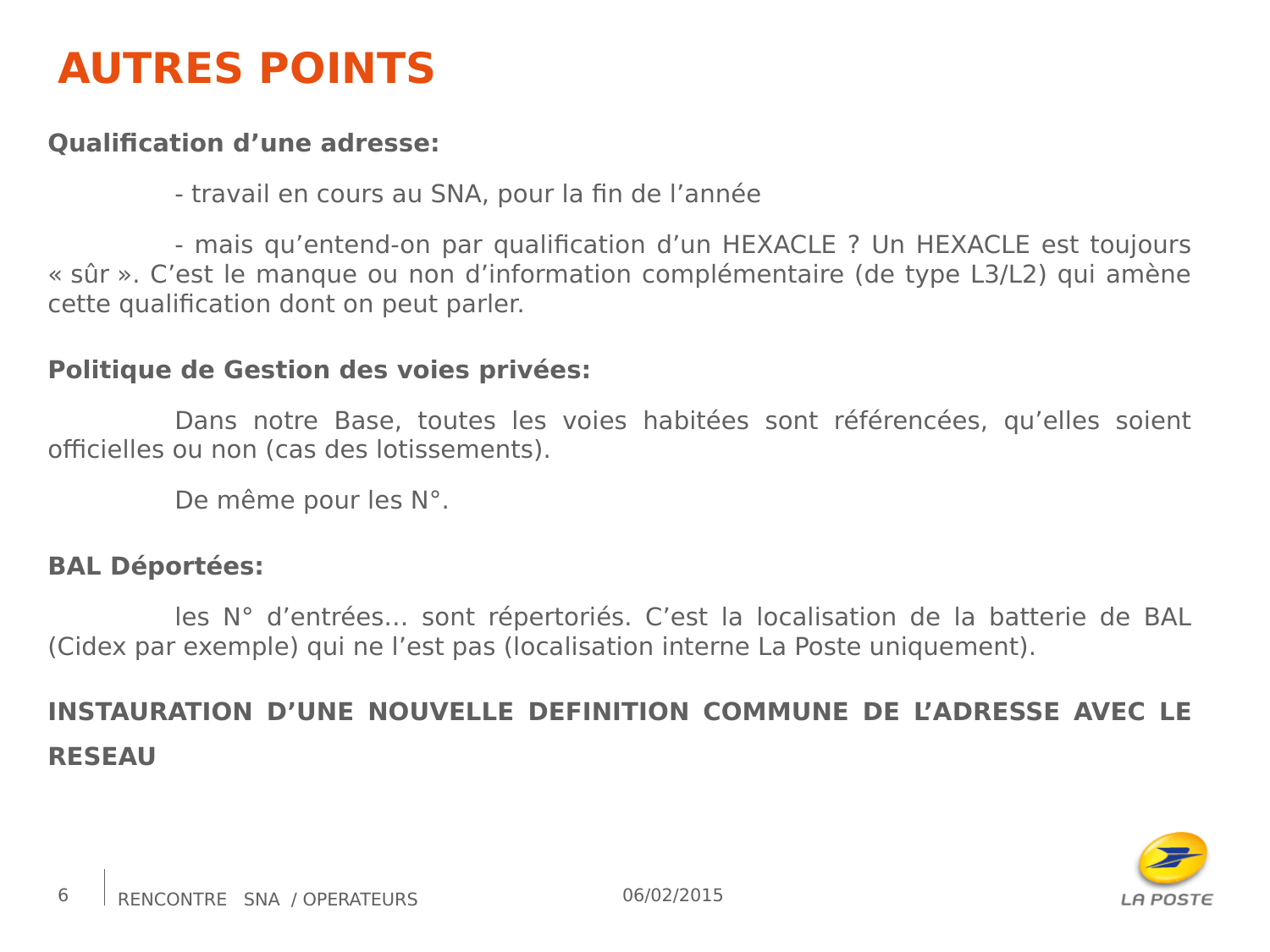

# Autres points
Qualification d’une adresse:
	- travail en cours au SNA, pour la fin de l’année
	- mais qu’entend-on par qualification d’un HEXACLE ? Un HEXACLE est toujours « sûr ». C’est le manque ou non d’information complémentaire (de type L3/L2) qui amène cette qualification dont on peut parler.
Politique de Gestion des voies privées:
	Dans notre Base, toutes les voies habitées sont référencées, qu’elles soient officielles ou non (cas des lotissements).
	De même pour les N°.
BAL Déportées:
	les N° d’entrées… sont répertoriés. C’est la localisation de la batterie de BAL (Cidex par exemple) qui ne l’est pas (localisation interne La Poste uniquement).
INSTAURATION D’UNE NOUVELLE DEFINITION COMMUNE DE L’ADRESSE AVEC LE RESEAU

6
06/02/2015
Rencontre   sna  / operateurs